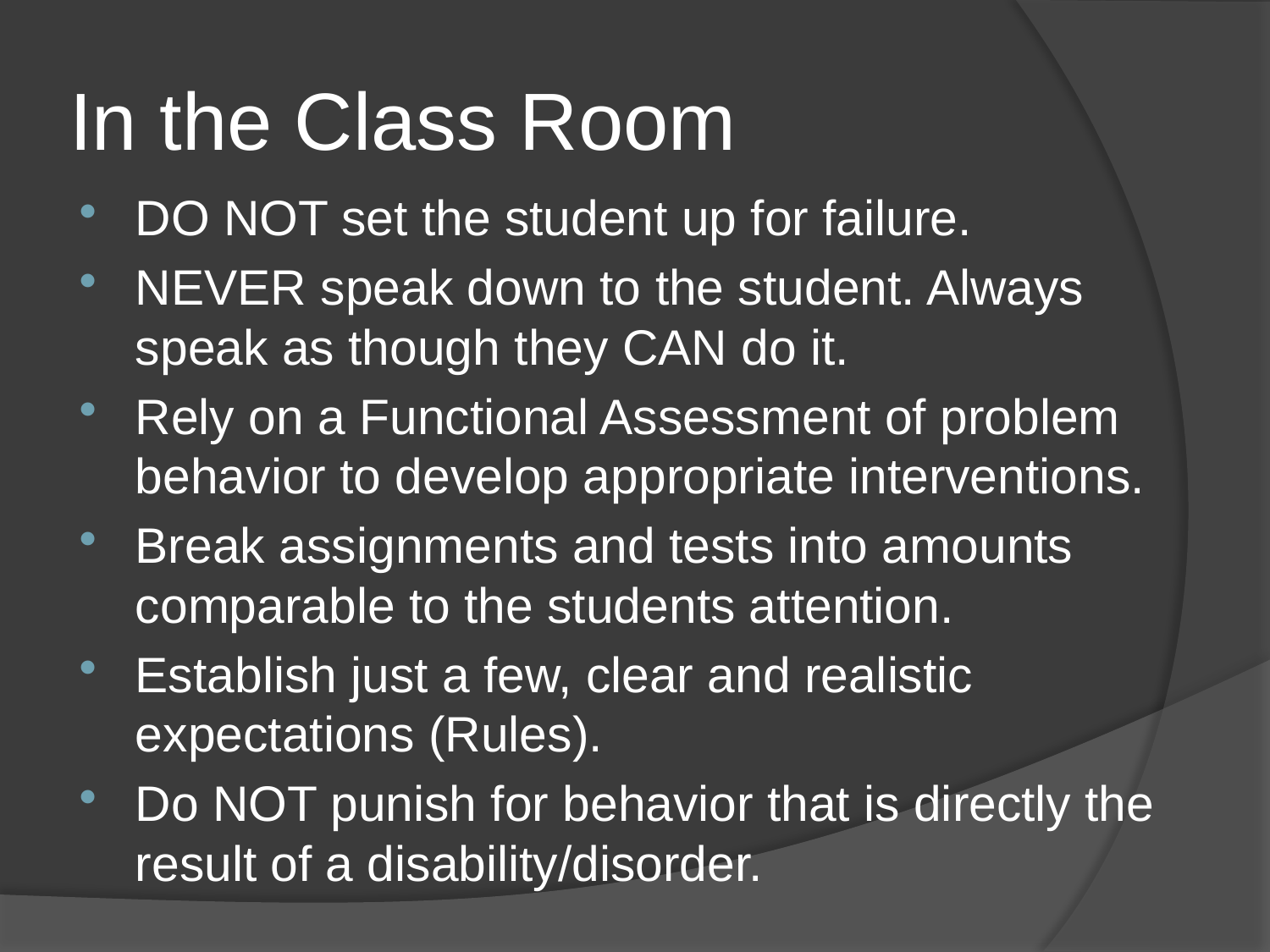

# In the Class Room
DO NOT set the student up for failure.
NEVER speak down to the student. Always speak as though they CAN do it.
Rely on a Functional Assessment of problem behavior to develop appropriate interventions.
Break assignments and tests into amounts comparable to the students attention.
Establish just a few, clear and realistic expectations (Rules).
Do NOT punish for behavior that is directly the result of a disability/disorder.